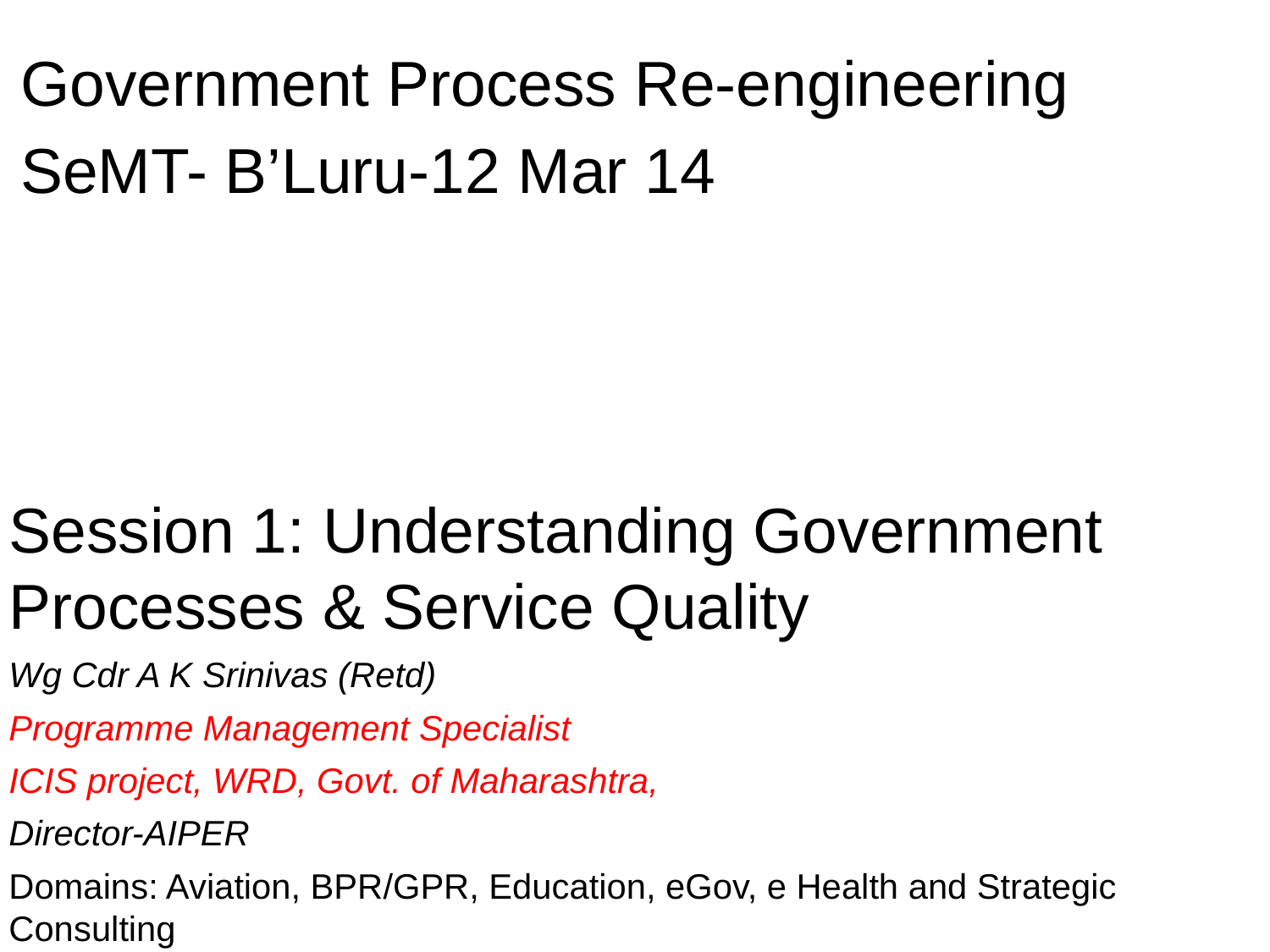

Government Process Re-engineering
SeMT- B’Luru-12 Mar 14
Session 1: Understanding Government Processes & Service Quality
Wg Cdr A K Srinivas (Retd)
Programme Management Specialist
ICIS project, WRD, Govt. of Maharashtra,
Director-AIPER
Domains: Aviation, BPR/GPR, Education, eGov, e Health and Strategic Consulting